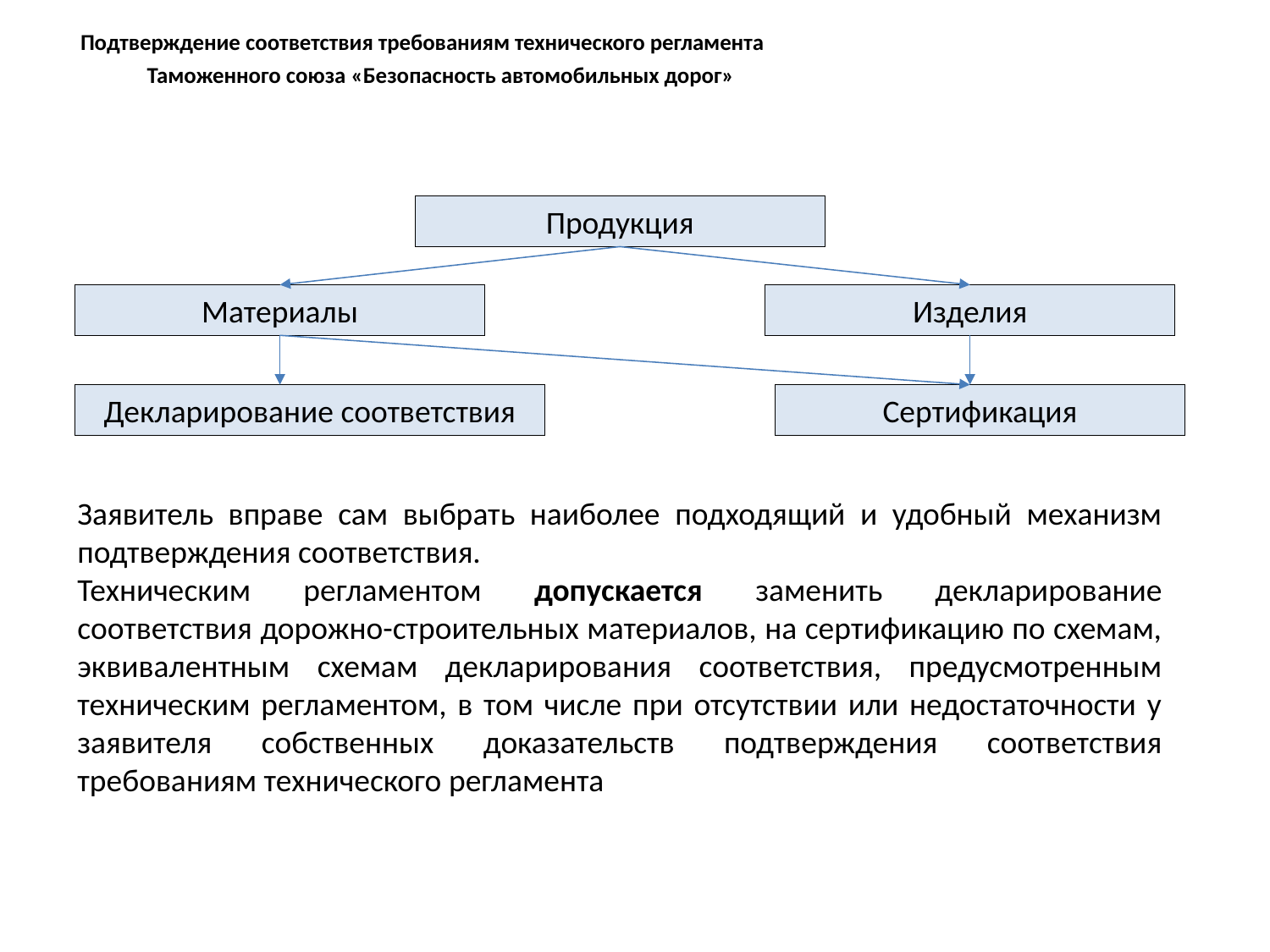

Подтверждение соответствия требованиям технического регламента  Таможенного союза «Безопасность автомобильных дорог»
Продукция
Материалы
Изделия
Декларирование соответствия
Сертификация
Заявитель вправе сам выбрать наиболее подходящий и удобный механизм подтверждения соответствия.
Техническим регламентом допускается заменить декларирование соответствия дорожно-строительных материалов, на сертификацию по схемам, эквивалентным схемам декларирования соответствия, предусмотренным техническим регламентом, в том числе при отсутствии или недостаточности у заявителя собственных доказательств подтверждения соответствия требованиям технического регламента